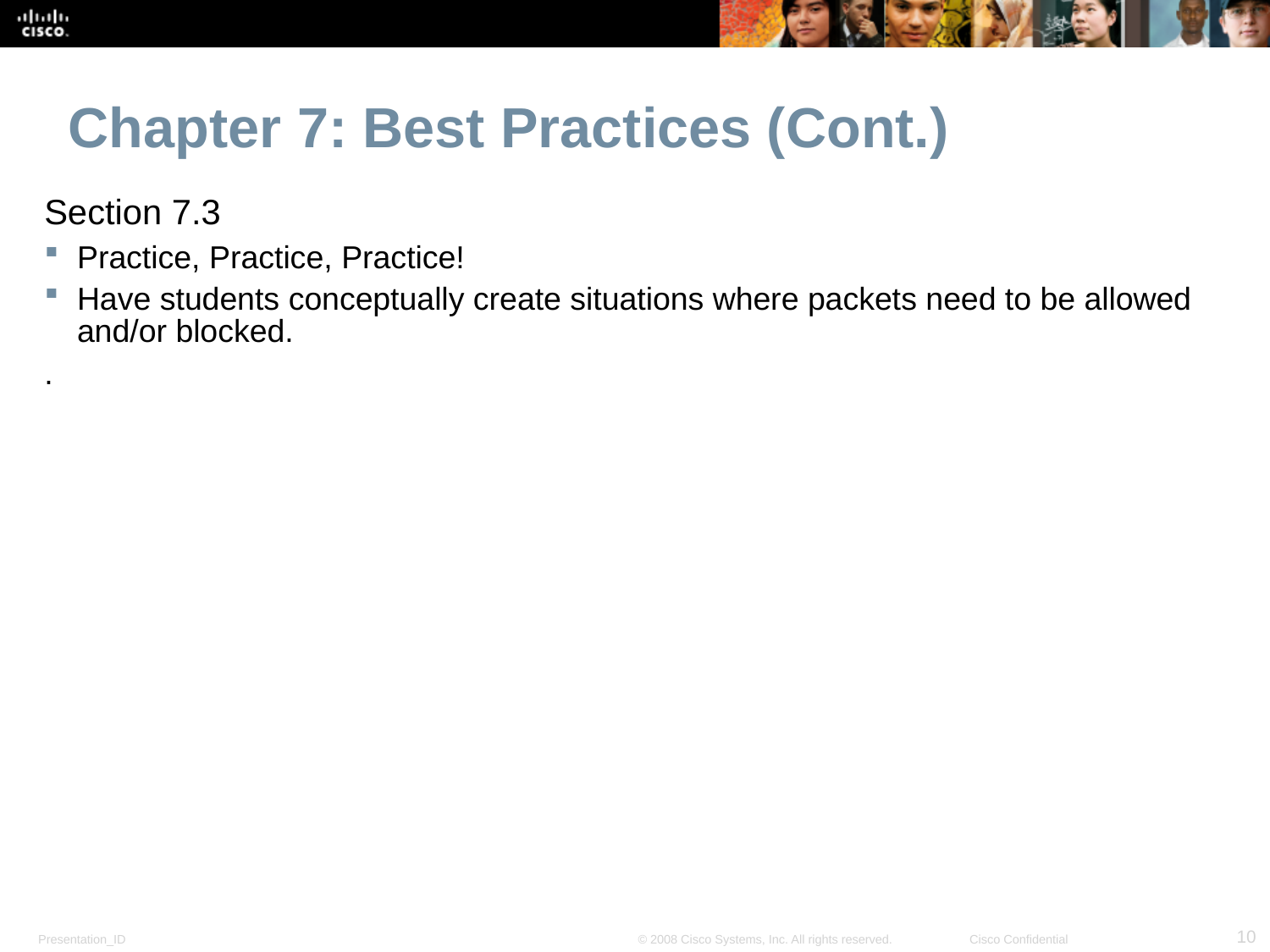

Chapter 7: Best Practices (Cont.)
Section 7.3
Practice, Practice, Practice!
Have students conceptually create situations where packets need to be allowed and/or blocked.
.